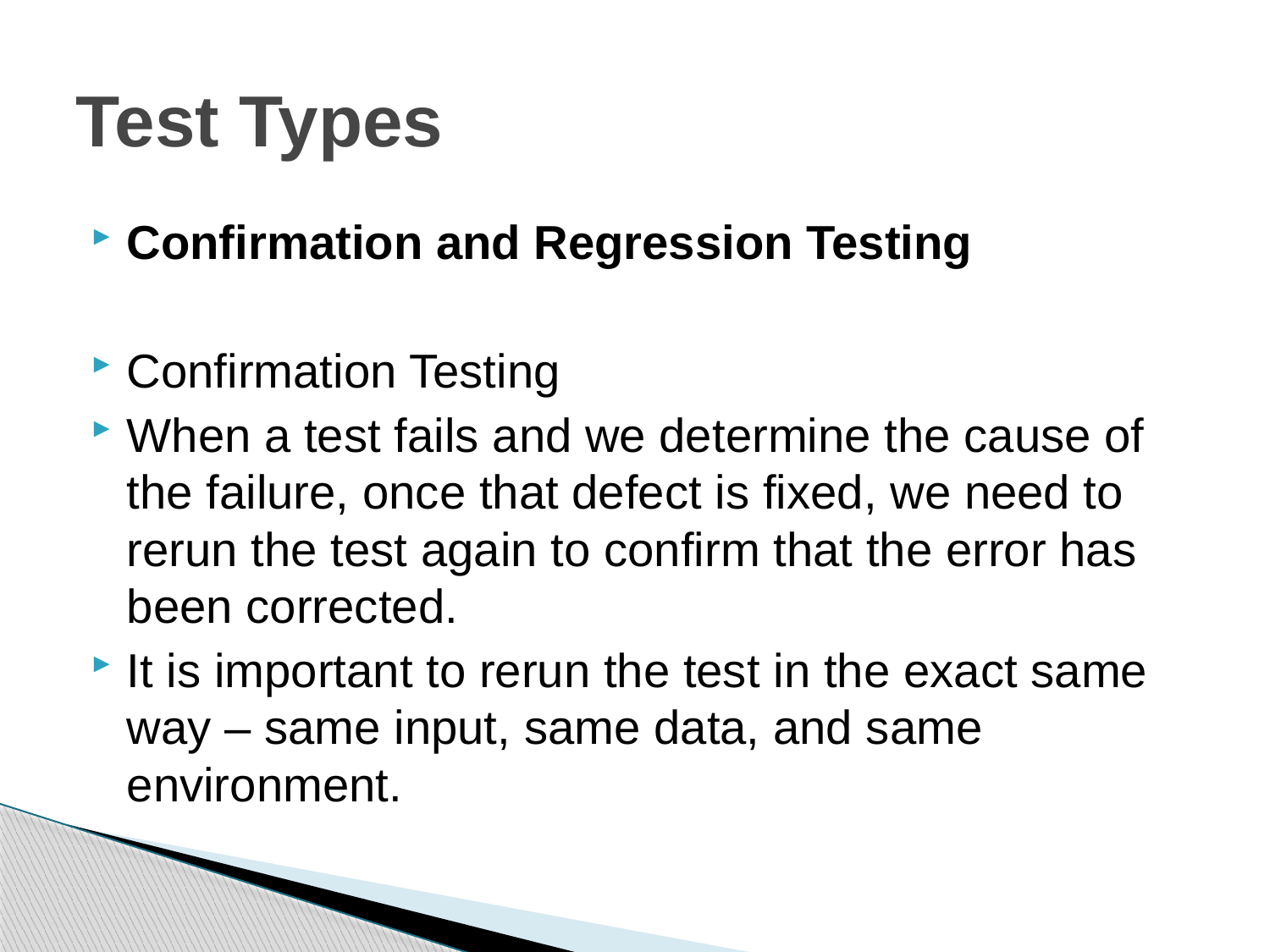

# Test Types
Confirmation and Regression Testing

Confirmation Testing
When a test fails and we determine the cause of the failure, once that defect is fixed, we need to rerun the test again to confirm that the error has been corrected.
It is important to rerun the test in the exact same way – same input, same data, and same environment.